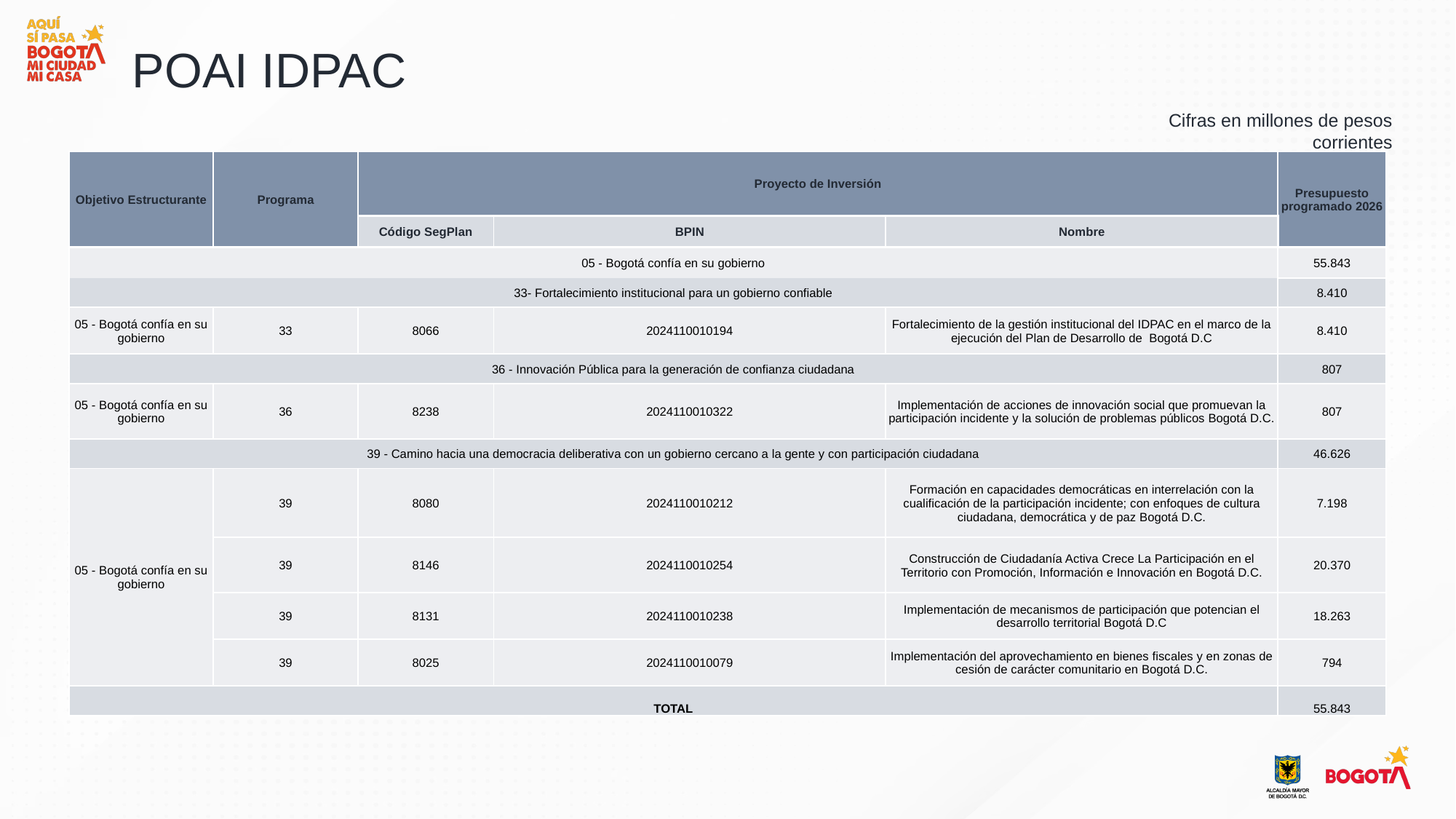

# POAI IDPAC
Cifras en millones de pesos corrientes
| Objetivo Estructurante | Programa | Proyecto de Inversión |  |  | Presupuesto programado 2026 |
| --- | --- | --- | --- | --- | --- |
|  |  | Código SegPlan | BPIN | Nombre |  |
| 05 - Bogotá confía en su gobierno |  |  |  |  | 55.843 |
| 33- Fortalecimiento institucional para un gobierno confiable |  |  |  |  | 8.410 |
| 05 - Bogotá confía en su gobierno | 33 | 8066 | 2024110010194 | Fortalecimiento de la gestión institucional del IDPAC en el marco de la ejecución del Plan de Desarrollo de Bogotá D.C | 8.410 |
| 36 - Innovación Pública para la generación de confianza ciudadana |  |  |  |  | 807 |
| 05 - Bogotá confía en su gobierno | 36 | 8238 | 2024110010322 | Implementación de acciones de innovación social que promuevan la participación incidente y la solución de problemas públicos Bogotá D.C. | 807 |
| 39 - Camino hacia una democracia deliberativa con un gobierno cercano a la gente y con participación ciudadana |  |  |  |  | 46.626 |
| 05 - Bogotá confía en su gobierno | 39 | 8080 | 2024110010212 | Formación en capacidades democráticas en interrelación con la cualificación de la participación incidente; con enfoques de cultura ciudadana, democrática y de paz Bogotá D.C. | 7.198 |
|  | 39 | 8146 | 2024110010254 | Construcción de Ciudadanía Activa Crece La Participación en el Territorio con Promoción, Información e Innovación en Bogotá D.C. | 20.370 |
|  | 39 | 8131 | 2024110010238 | Implementación de mecanismos de participación que potencian el desarrollo territorial Bogotá D.C | 18.263 |
|  | 39 | 8025 | 2024110010079 | Implementación del aprovechamiento en bienes fiscales y en zonas de cesión de carácter comunitario en Bogotá D.C. | 794 |
| TOTAL |  |  |  |  | 55.843 |